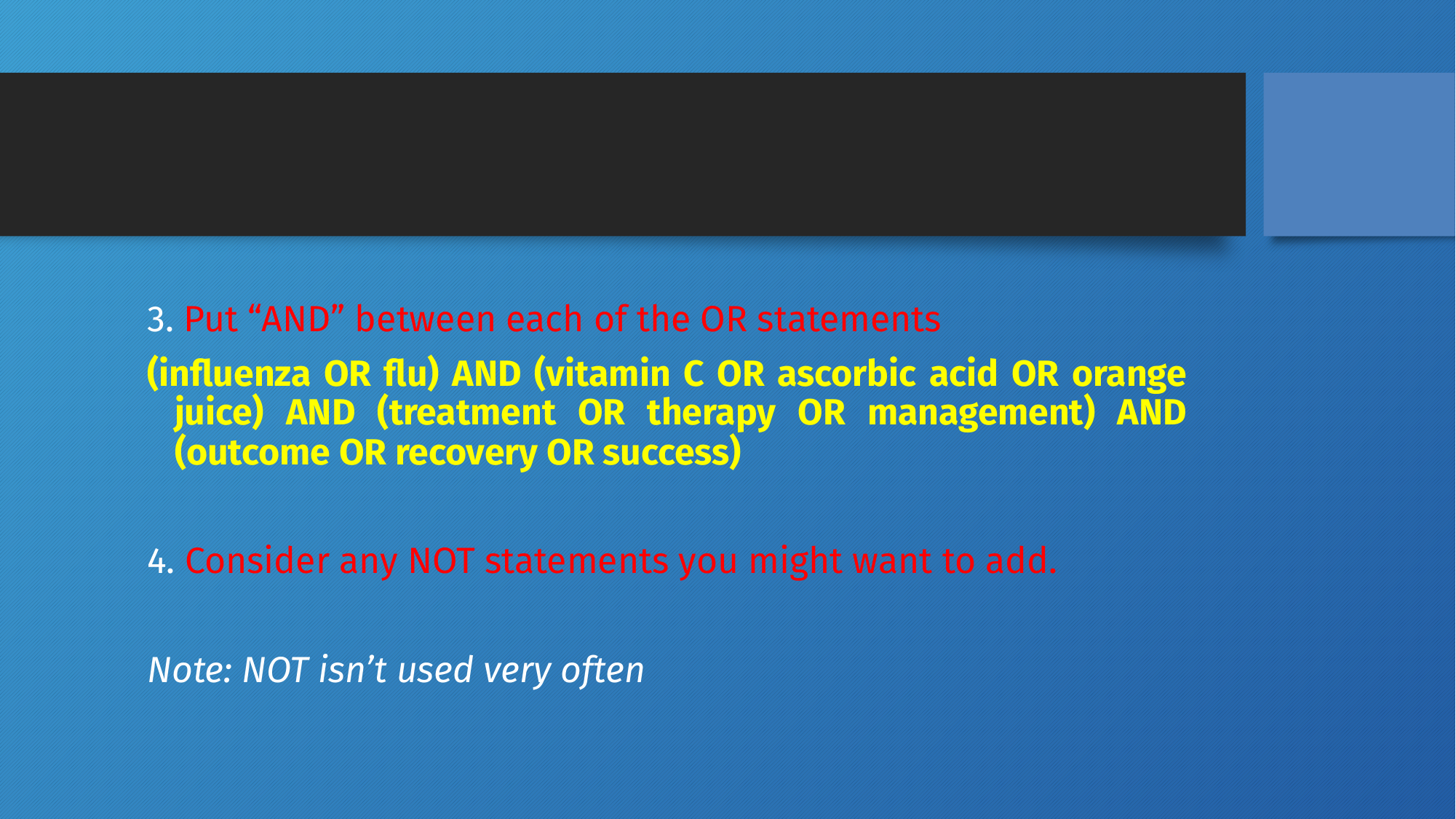

#
3. Put “AND” between each of the OR statements
(influenza OR flu) AND (vitamin C OR ascorbic acid OR orange juice) AND (treatment OR therapy OR management) AND (outcome OR recovery OR success)

4. Consider any NOT statements you might want to add.

Note: NOT isn’t used very often